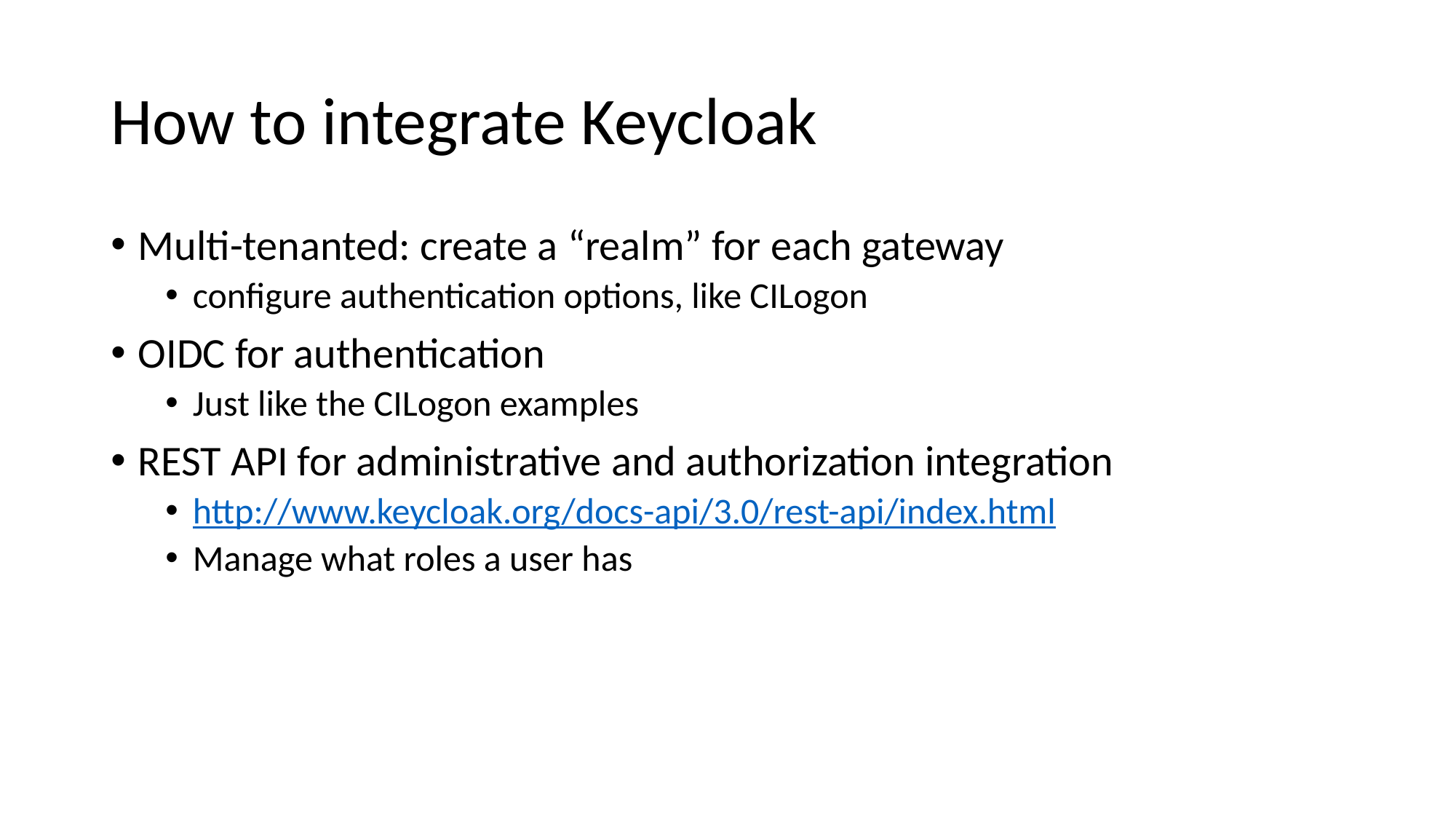

# How to integrate Keycloak
Multi-tenanted: create a “realm” for each gateway
configure authentication options, like CILogon
OIDC for authentication
Just like the CILogon examples
REST API for administrative and authorization integration
http://www.keycloak.org/docs-api/3.0/rest-api/index.html
Manage what roles a user has